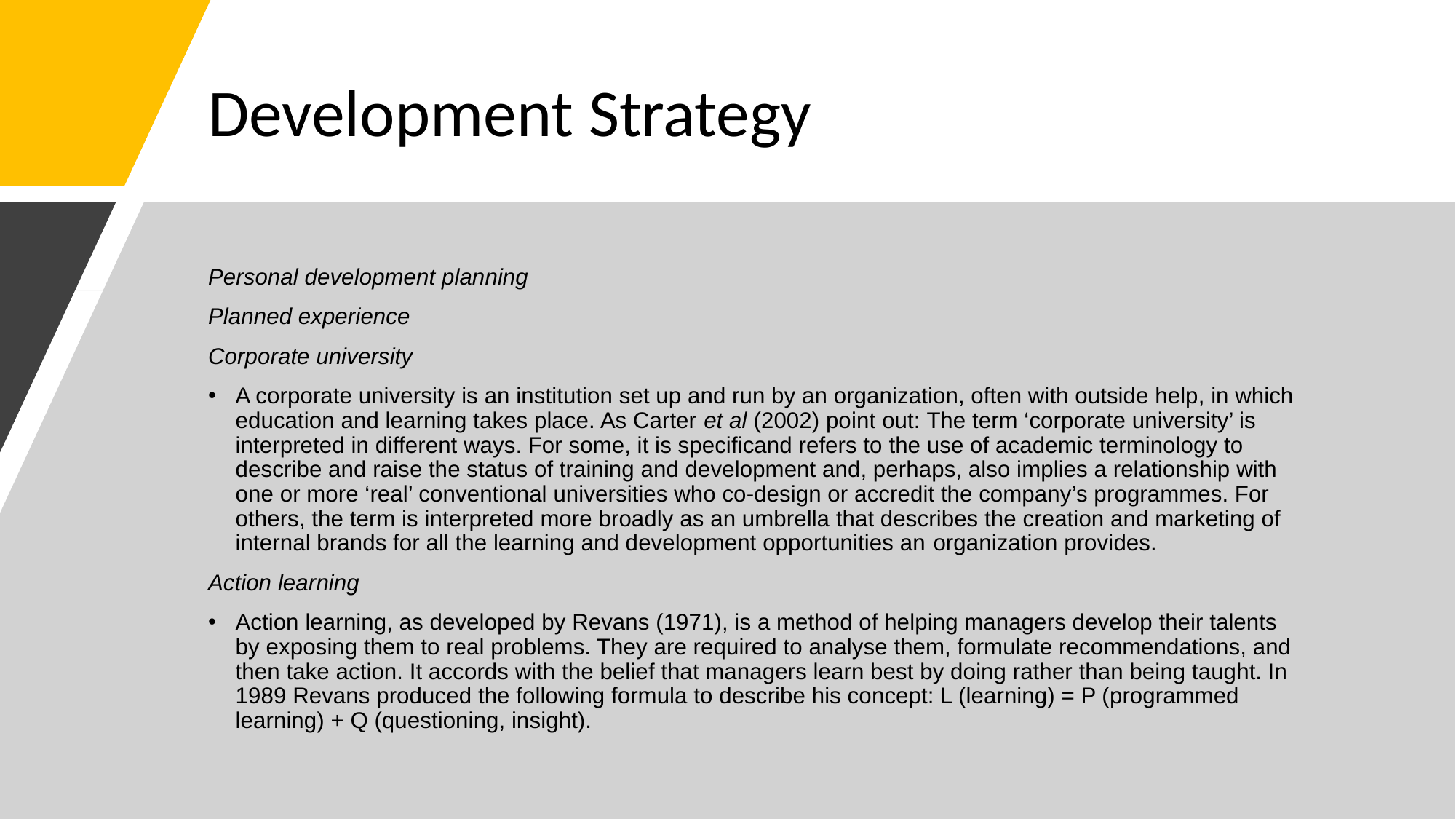

# Development Strategy

Personal development planning
Planned experience
Corporate university
A corporate university is an institution set up and run by an organization, often with outside help, in which education and learning takes place. As Carter et al (2002) point out: The term ‘corporate university’ is interpreted in different ways. For some, it is specificand refers to the use of academic terminology to describe and raise the status of training and development and, perhaps, also implies a relationship with one or more ‘real’ conventional universities who co-design or accredit the company’s programmes. For others, the term is interpreted more broadly as an umbrella that describes the creation and marketing of internal brands for all the learning and development opportunities an organization provides.
Action learning
Action learning, as developed by Revans (1971), is a method of helping managers develop their talents by exposing them to real problems. They are required to analyse them, formulate recommendations, and then take action. It accords with the belief that managers learn best by doing rather than being taught. In 1989 Revans produced the following formula to describe his concept: L (learning) = P (programmed learning) + Q (questioning, insight).